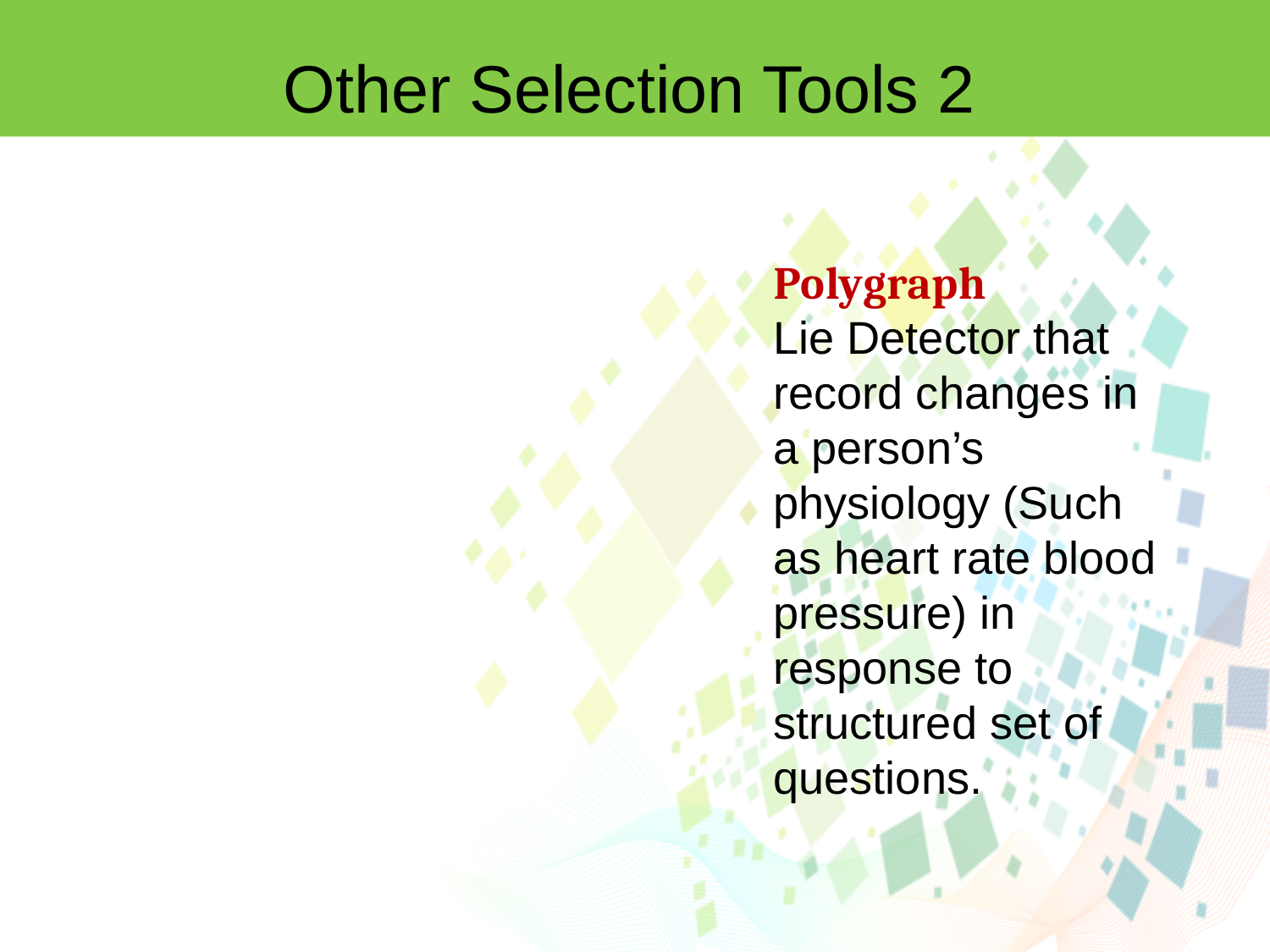

Other Selection Tools 2
Polygraph
Lie Detector that record changes in a person’s physiology (Such as heart rate blood pressure) in response to structured set of questions.